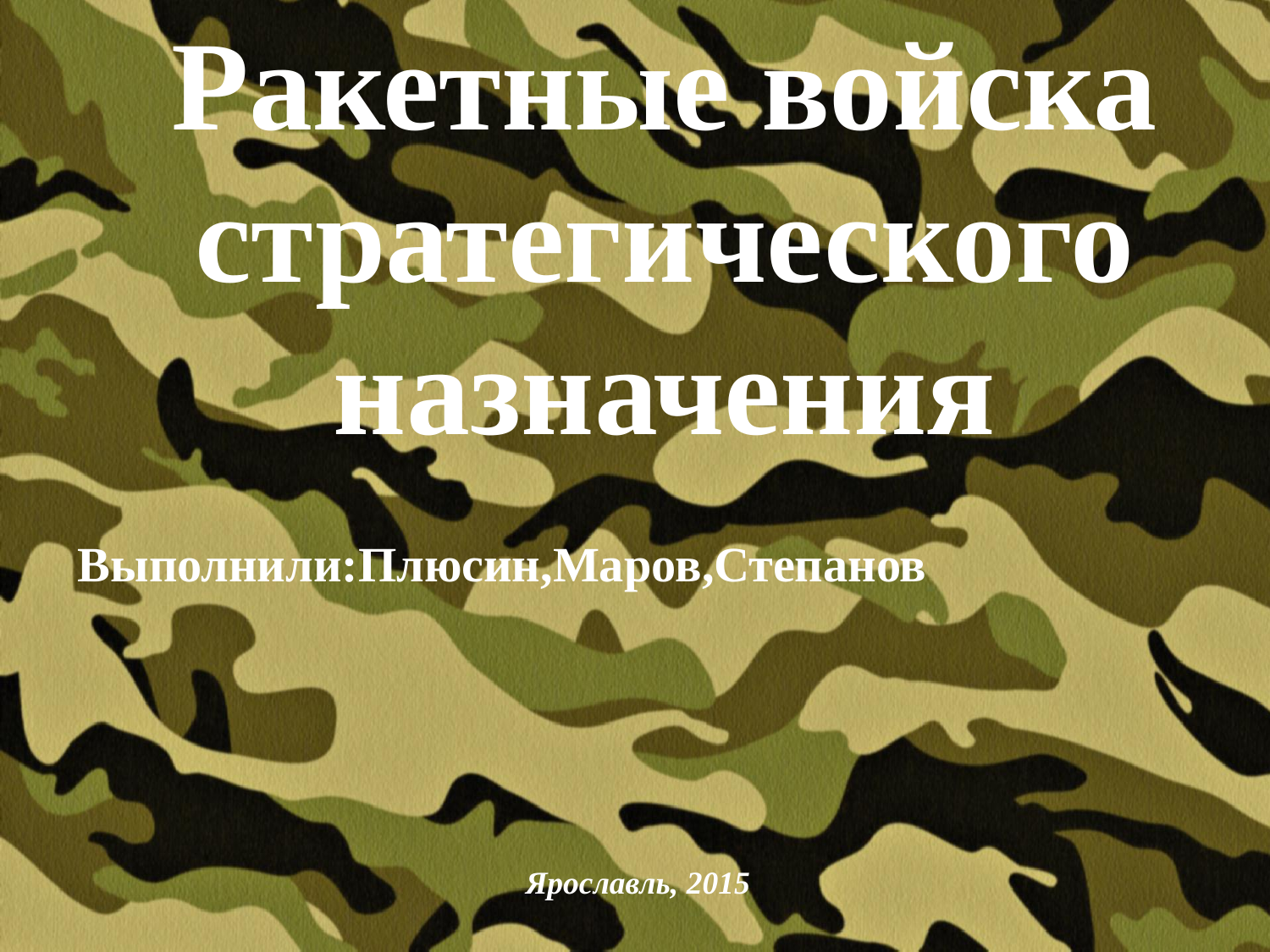

# Ракетные войска стратегического назначения
Выполнили:Плюсин,Маров,Степанов
Ярославль, 2015